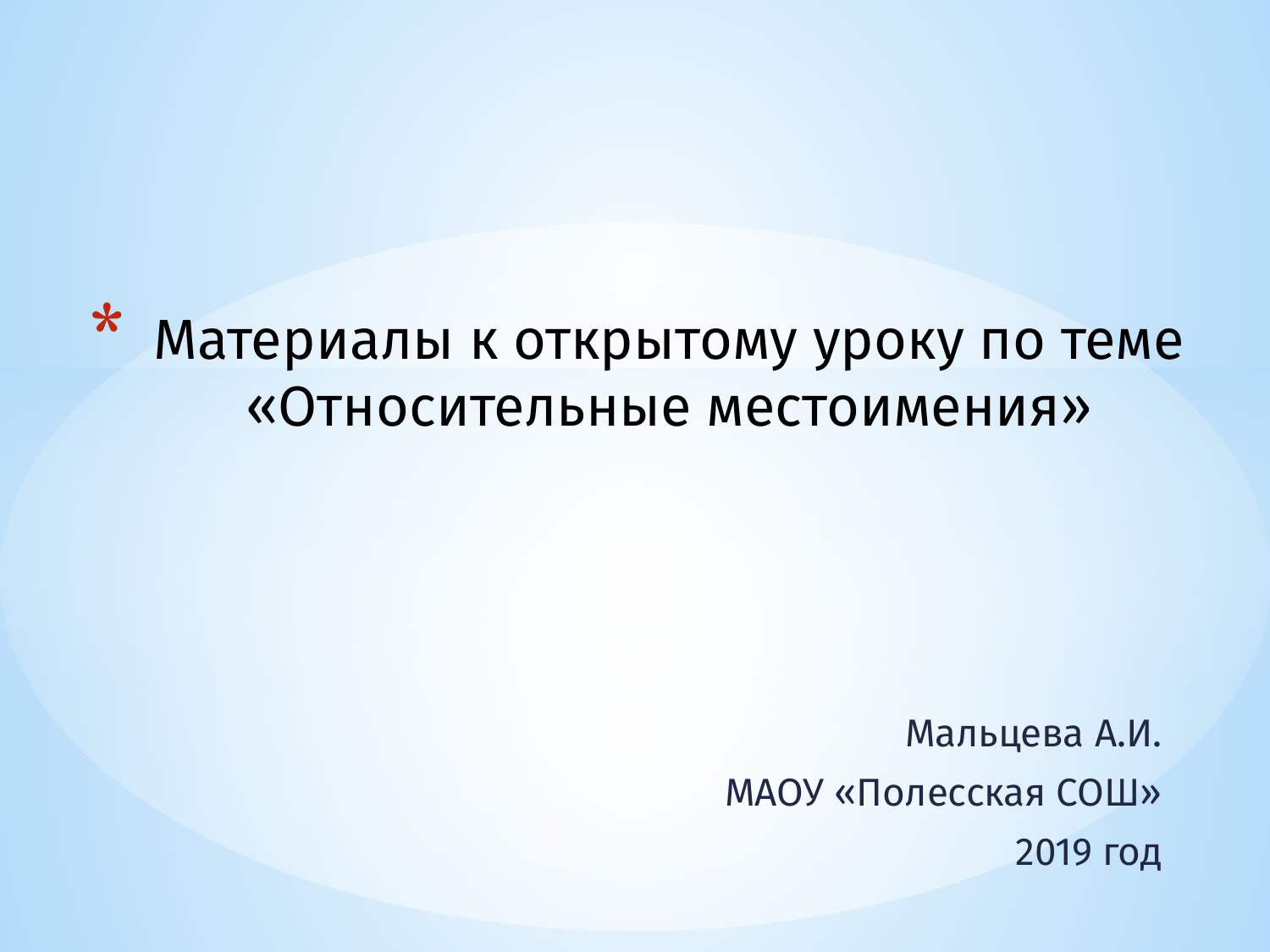

# Материалы к открытому уроку по теме «Относительные местоимения»
Мальцева А.И.
МАОУ «Полесская СОШ»
2019 год